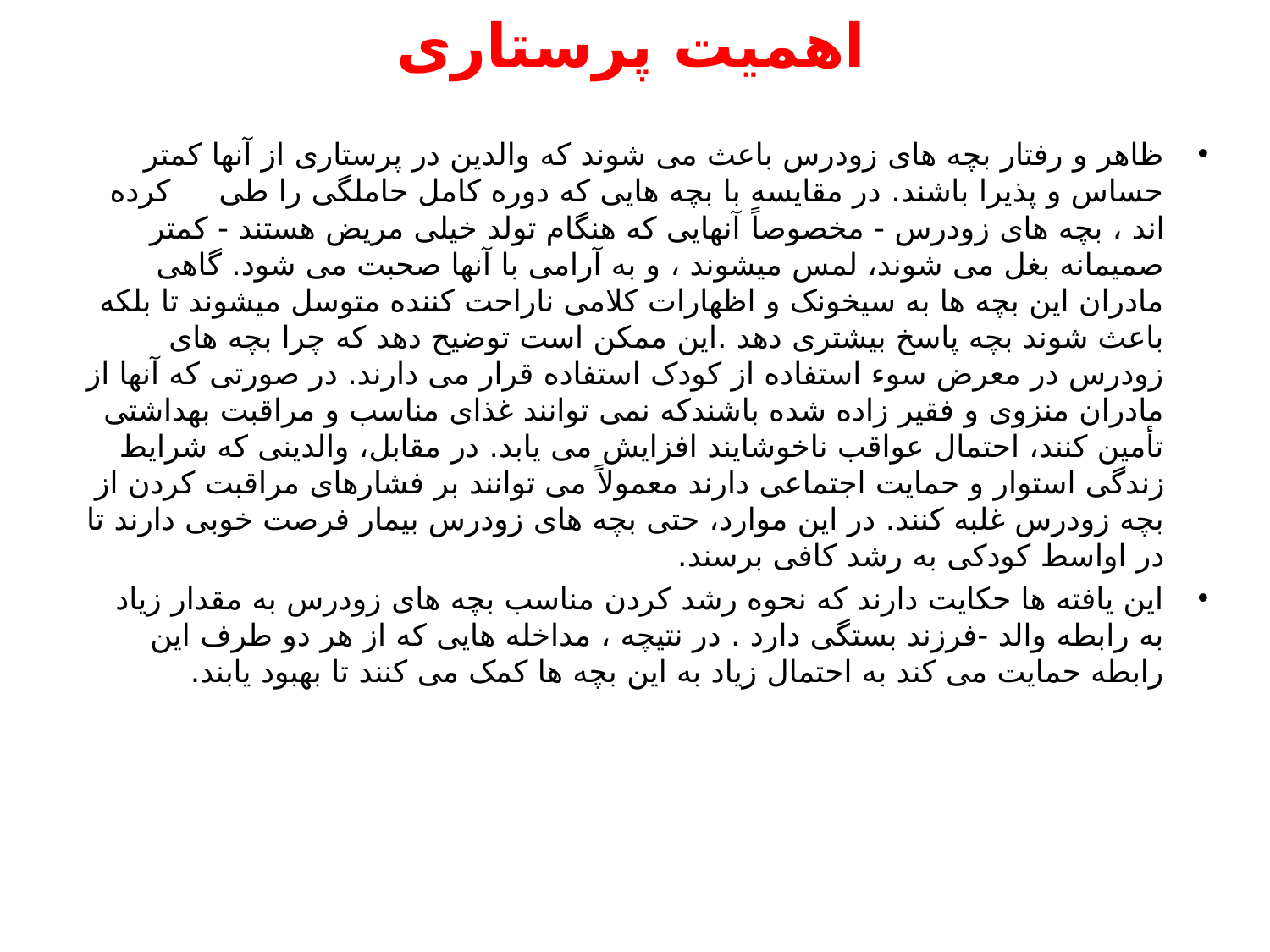

# اهمیت پرستاری
ظاهر و رفتار بچه های زودرس باعث می شوند که والدین در پرستاری از آنها کمتر حساس و پذیرا باشند. در مقایسه با بچه هایی که دوره کامل حاملگی را طی     کرده اند ، بچه های زودرس - مخصوصاً آنهایی که هنگام تولد خیلی مریض هستند - کمتر صمیمانه بغل می شوند، لمس میشوند ، و به آرامی با آنها صحبت می شود. گاهی مادران این بچه ها به سیخونک و اظهارات کلامی ناراحت کننده متوسل میشوند تا بلکه باعث شوند بچه پاسخ بیشتری دهد .این ممکن است توضیح دهد که چرا بچه های زودرس در معرض سوء استفاده از کودک استفاده قرار می دارند. در صورتی که آنها از مادران منزوی و فقیر زاده شده باشندکه نمی توانند غذای مناسب و مراقبت بهداشتی تأمین کنند، احتمال عواقب ناخوشایند افزایش می یابد. در مقابل، والدینی که شرایط زندگی استوار و حمایت اجتماعی دارند معمولاً می توانند بر فشارهای مراقبت کردن از بچه زودرس غلبه کنند. در این موارد، حتی بچه های زودرس بیمار فرصت خوبی دارند تا در اواسط کودکی به رشد کافی برسند.
این یافته ها حکایت دارند که نحوه رشد کردن مناسب بچه های زودرس به مقدار زیاد به رابطه والد -فرزند بستگی دارد . در نتیچه ، مداخله هایی که از هر دو طرف این رابطه حمایت می کند به احتمال زیاد به این بچه ها کمک می کنند تا بهبود یابند.

www.modirkade.ir